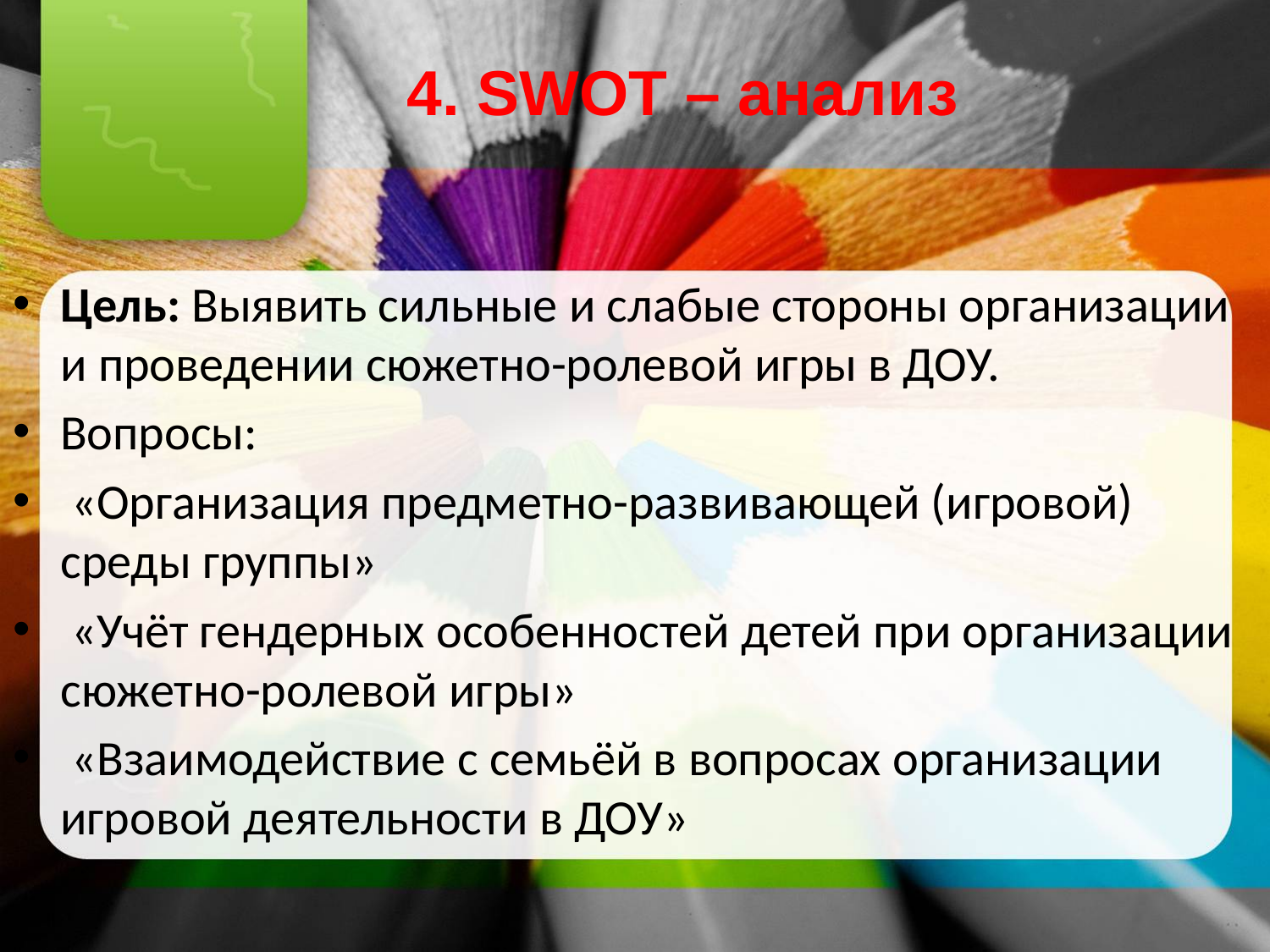

4. SWOT – анализ
Цель: Выявить сильные и слабые стороны организации и проведении сюжетно-ролевой игры в ДОУ.
Вопросы:
 «Организация предметно-развивающей (игровой) среды группы»
 «Учёт гендерных особенностей детей при организации сюжетно-ролевой игры»
 «Взаимодействие с семьёй в вопросах организации игровой деятельности в ДОУ»